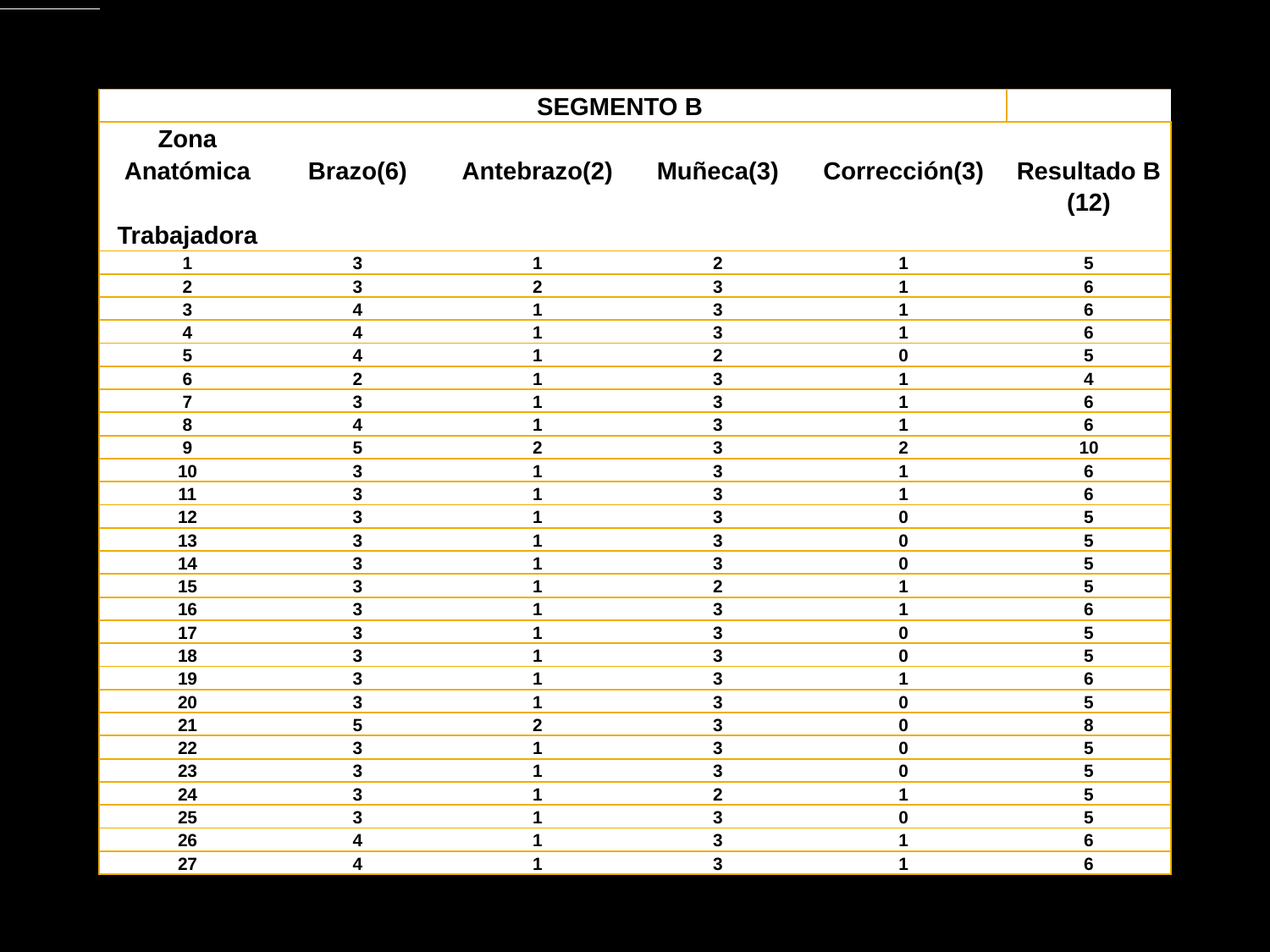

|  |  | SEGMENTO B |  |  |  |
| --- | --- | --- | --- | --- | --- |
| Zona Anatómica Trabajadora | Brazo(6) | Antebrazo(2) | Muñeca(3) | Corrección(3) | Resultado B (12) |
| 1 | 3 | 1 | 2 | 1 | 5 |
| 2 | 3 | 2 | 3 | 1 | 6 |
| 3 | 4 | 1 | 3 | 1 | 6 |
| 4 | 4 | 1 | 3 | 1 | 6 |
| 5 | 4 | 1 | 2 | 0 | 5 |
| 6 | 2 | 1 | 3 | 1 | 4 |
| 7 | 3 | 1 | 3 | 1 | 6 |
| 8 | 4 | 1 | 3 | 1 | 6 |
| 9 | 5 | 2 | 3 | 2 | 10 |
| 10 | 3 | 1 | 3 | 1 | 6 |
| 11 | 3 | 1 | 3 | 1 | 6 |
| 12 | 3 | 1 | 3 | 0 | 5 |
| 13 | 3 | 1 | 3 | 0 | 5 |
| 14 | 3 | 1 | 3 | 0 | 5 |
| 15 | 3 | 1 | 2 | 1 | 5 |
| 16 | 3 | 1 | 3 | 1 | 6 |
| 17 | 3 | 1 | 3 | 0 | 5 |
| 18 | 3 | 1 | 3 | 0 | 5 |
| 19 | 3 | 1 | 3 | 1 | 6 |
| 20 | 3 | 1 | 3 | 0 | 5 |
| 21 | 5 | 2 | 3 | 0 | 8 |
| 22 | 3 | 1 | 3 | 0 | 5 |
| 23 | 3 | 1 | 3 | 0 | 5 |
| 24 | 3 | 1 | 2 | 1 | 5 |
| 25 | 3 | 1 | 3 | 0 | 5 |
| 26 | 4 | 1 | 3 | 1 | 6 |
| 27 | 4 | 1 | 3 | 1 | 6 |